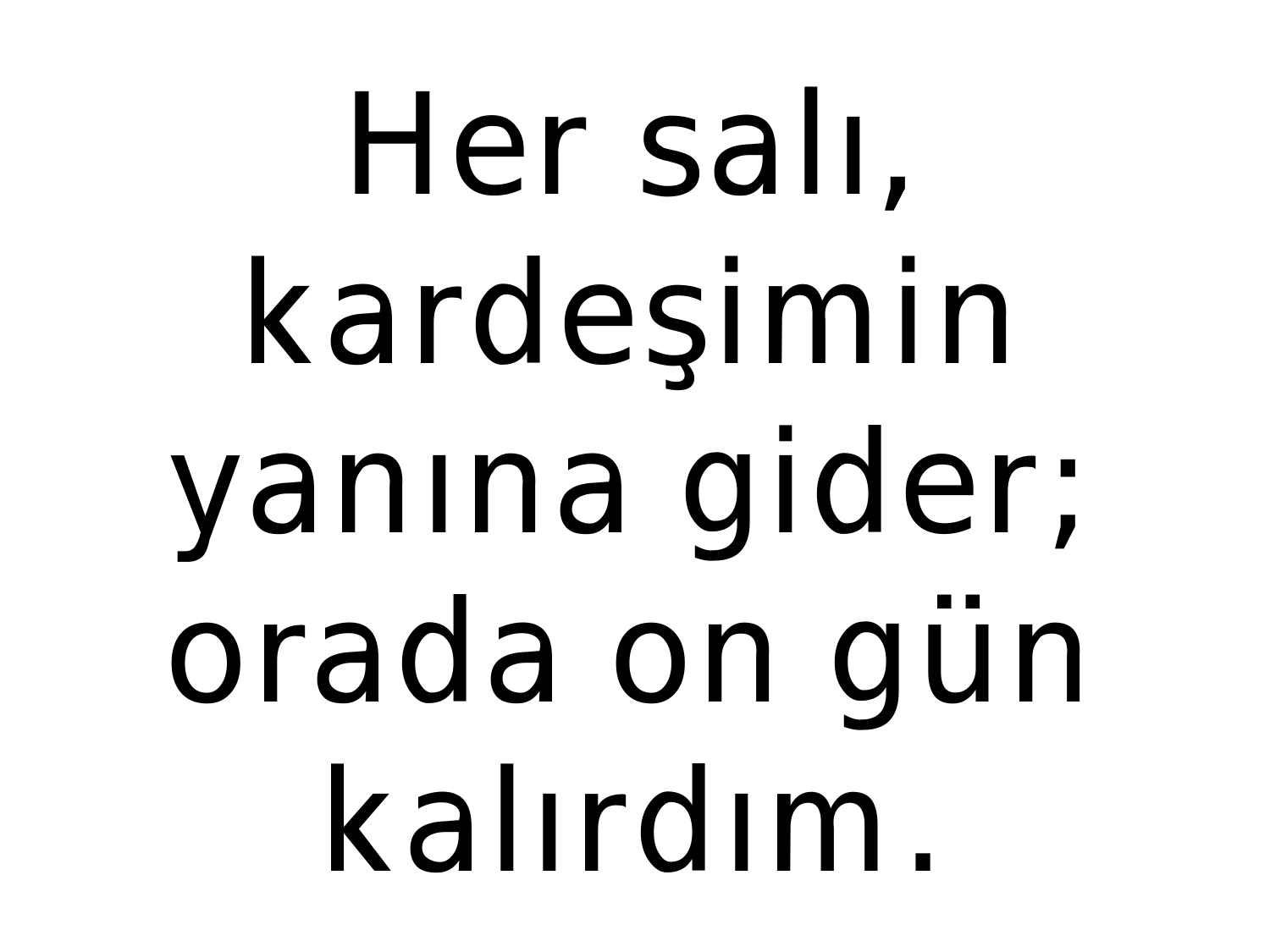

# Her salı, kardeşimin yanına gider; orada on gün kalırdım.